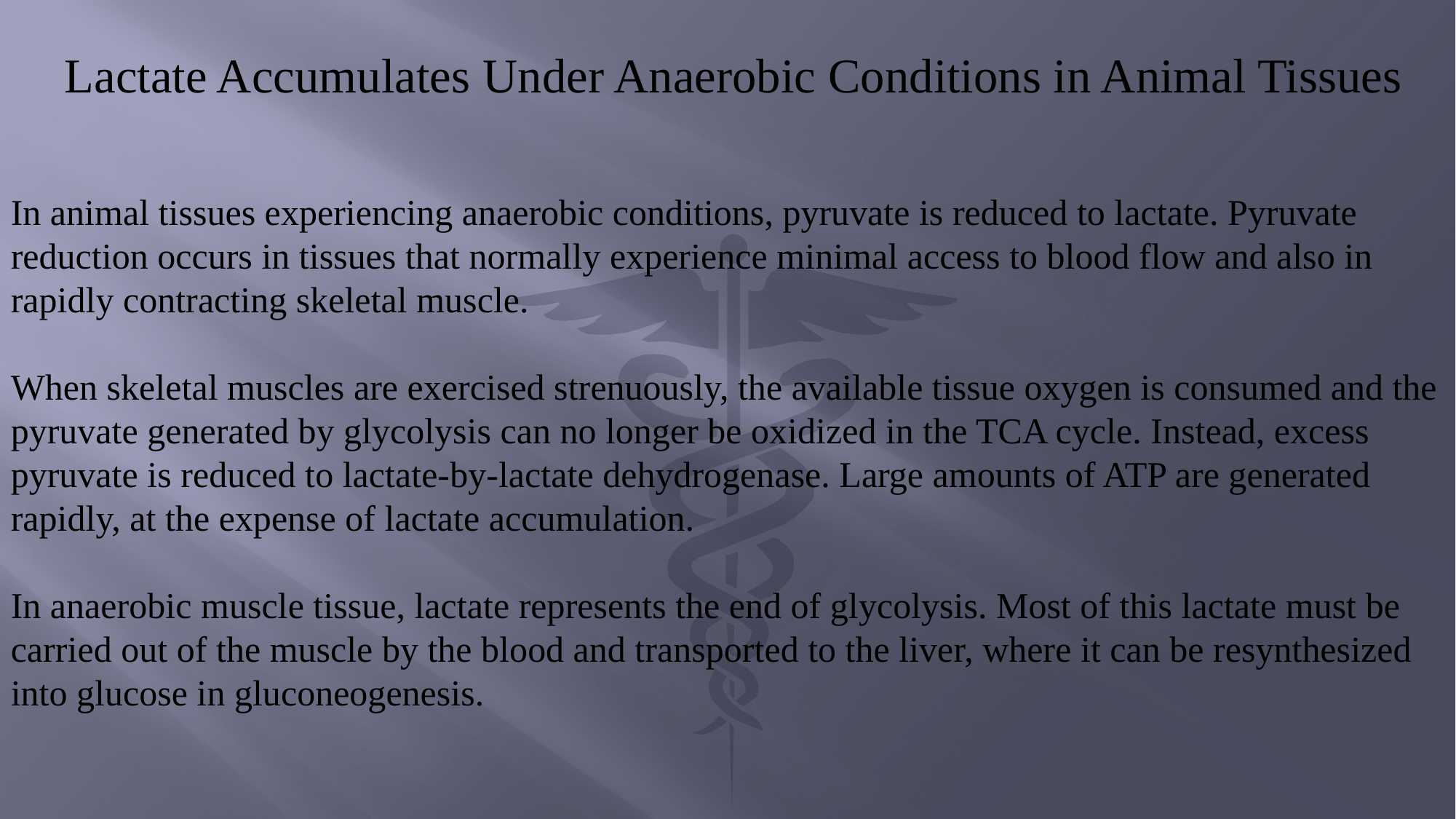

Lactate Accumulates Under Anaerobic Conditions in Animal Tissues

In animal tissues experiencing anaerobic conditions, pyruvate is reduced to lactate. Pyruvate reduction occurs in tissues that normally experience minimal access to blood flow and also in rapidly contracting skeletal muscle.

When skeletal muscles are exercised strenuously, the available tissue oxygen is consumed and the pyruvate generated by glycolysis can no longer be oxidized in the TCA cycle. Instead, excess pyruvate is reduced to lactate-by-lactate dehydrogenase. Large amounts of ATP are generated rapidly, at the expense of lactate accumulation.

In anaerobic muscle tissue, lactate represents the end of glycolysis. Most of this lactate must be carried out of the muscle by the blood and transported to the liver, where it can be resynthesized into glucose in gluconeogenesis.